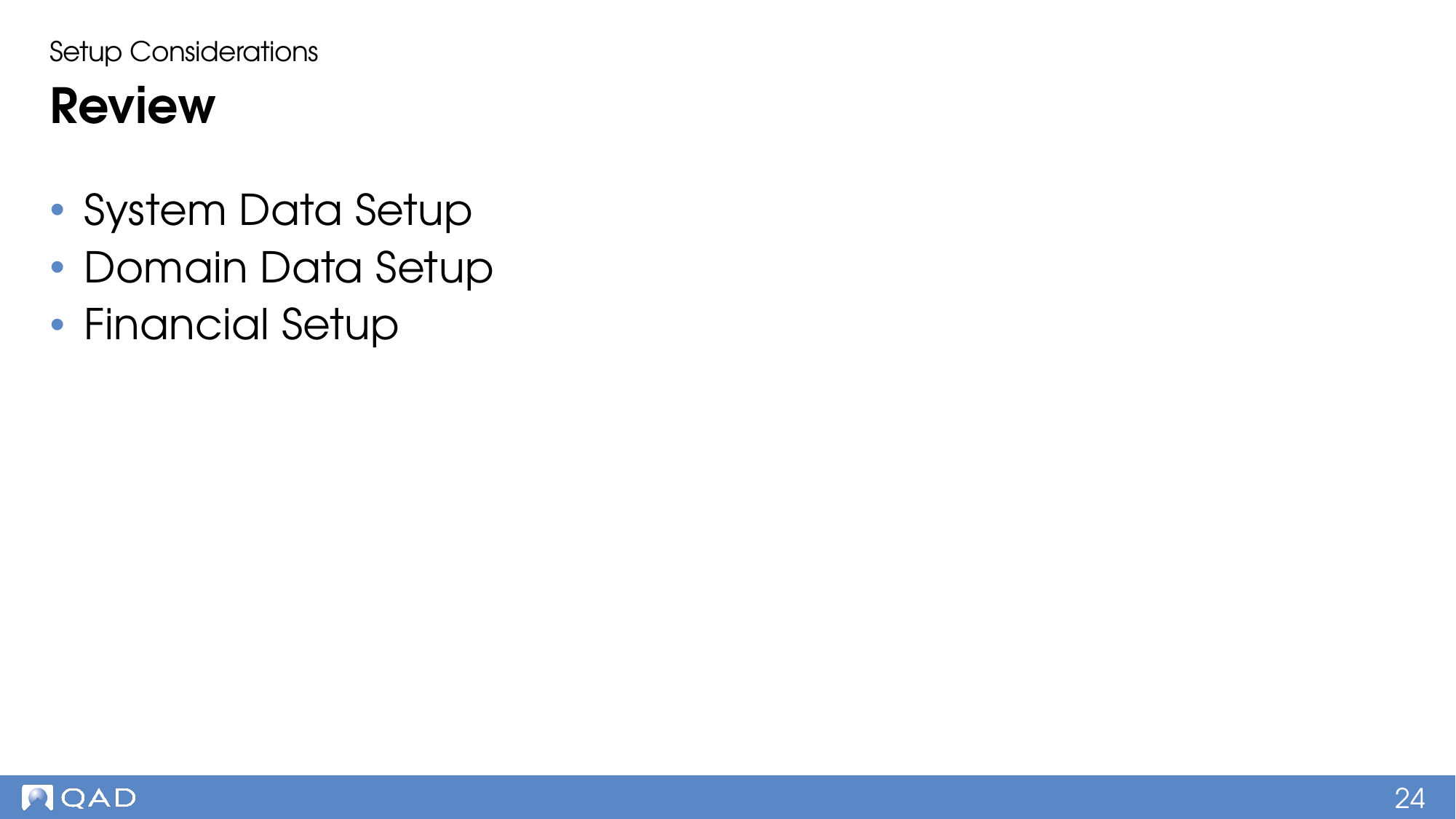

Setup Considerations
# Review
System Data Setup
Domain Data Setup
Financial Setup

24